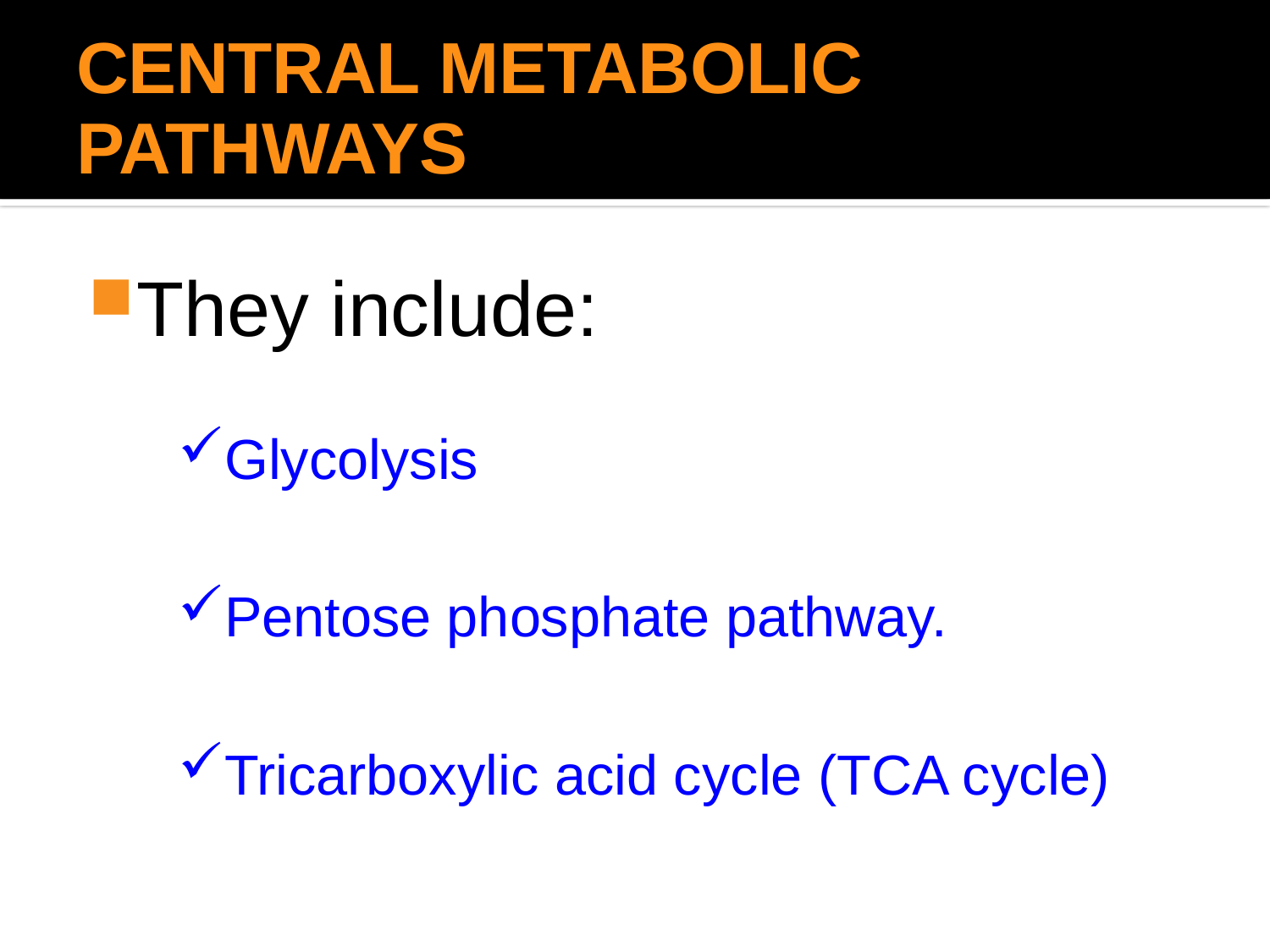

# CENTRAL METABOLIC PATHWAYS
They include:

Glycolysis

Pentose phosphate pathway.

Tricarboxylic acid cycle (TCA cycle)